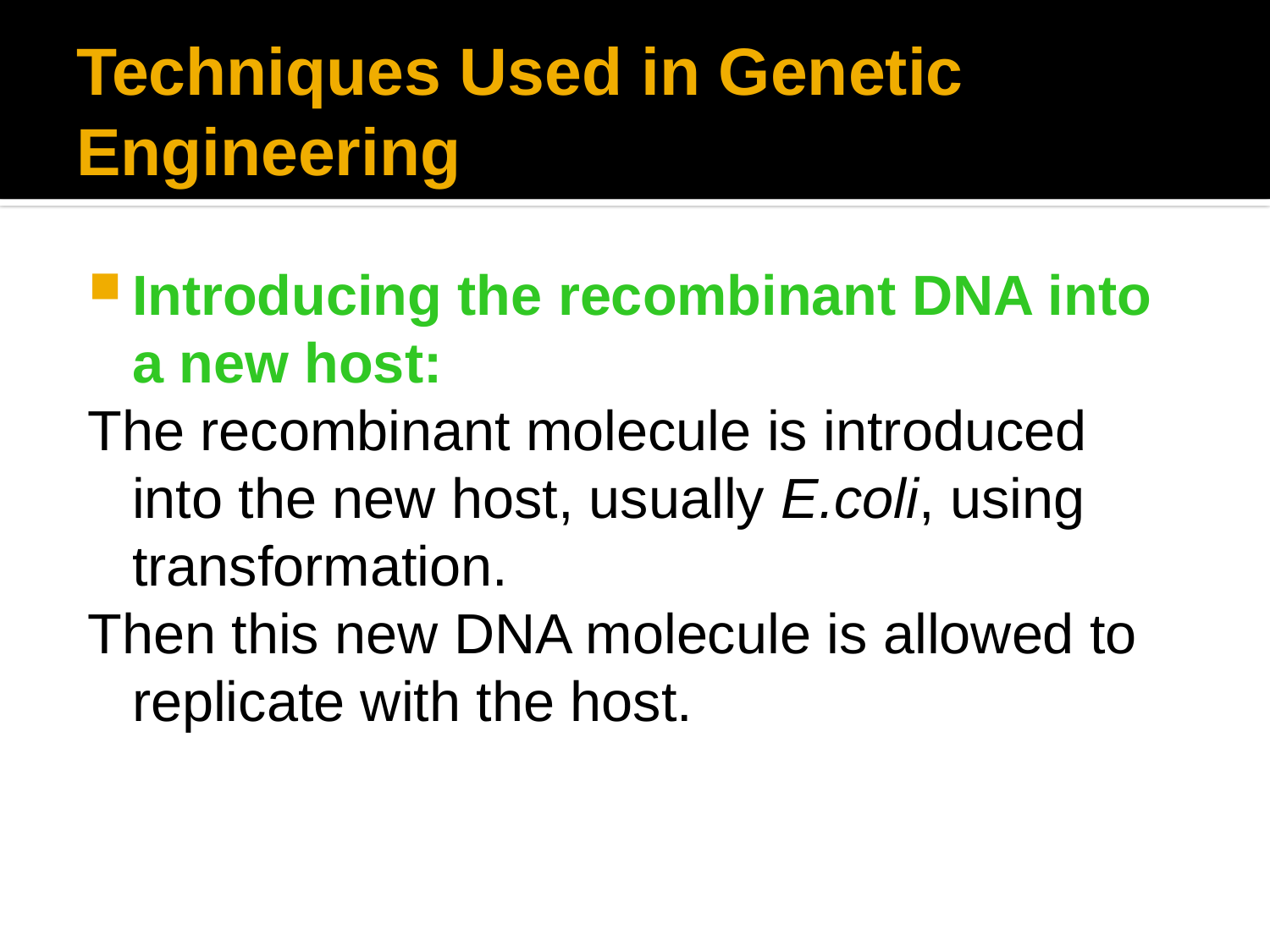

# Techniques Used in Genetic Engineering
Introducing the recombinant DNA into a new host:
The recombinant molecule is introduced into the new host, usually E.coli, using transformation.
Then this new DNA molecule is allowed to replicate with the host.